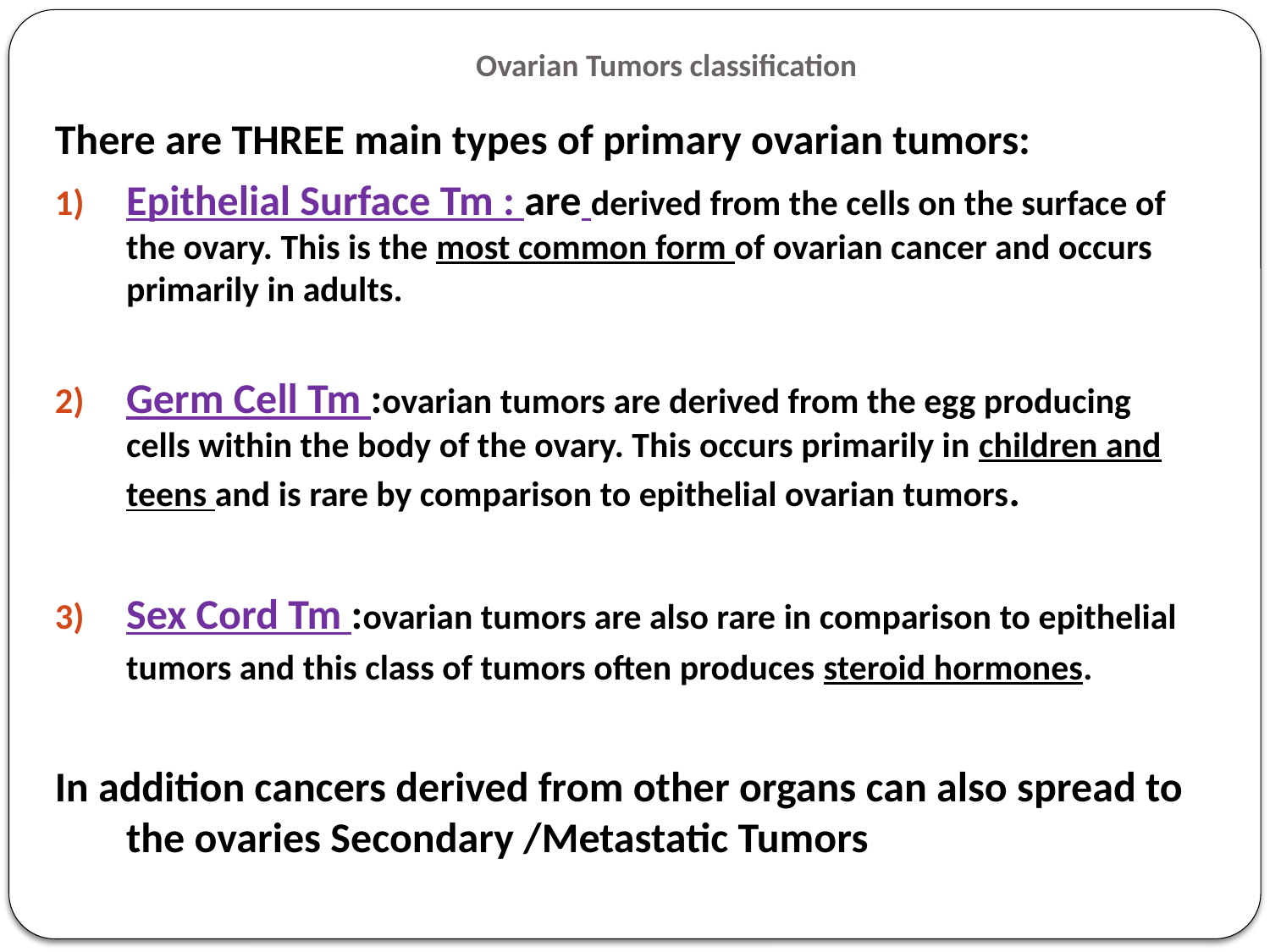

# Ovarian Tumors classification
There are THREE main types of primary ovarian tumors:
Epithelial Surface Tm : are derived from the cells on the surface of the ovary. This is the most common form of ovarian cancer and occurs primarily in adults.

Germ Cell Tm :ovarian tumors are derived from the egg producing cells within the body of the ovary. This occurs primarily in children and teens and is rare by comparison to epithelial ovarian tumors.

Sex Cord Tm :ovarian tumors are also rare in comparison to epithelial tumors and this class of tumors often produces steroid hormones.

In addition cancers derived from other organs can also spread to the ovaries Secondary /Metastatic Tumors